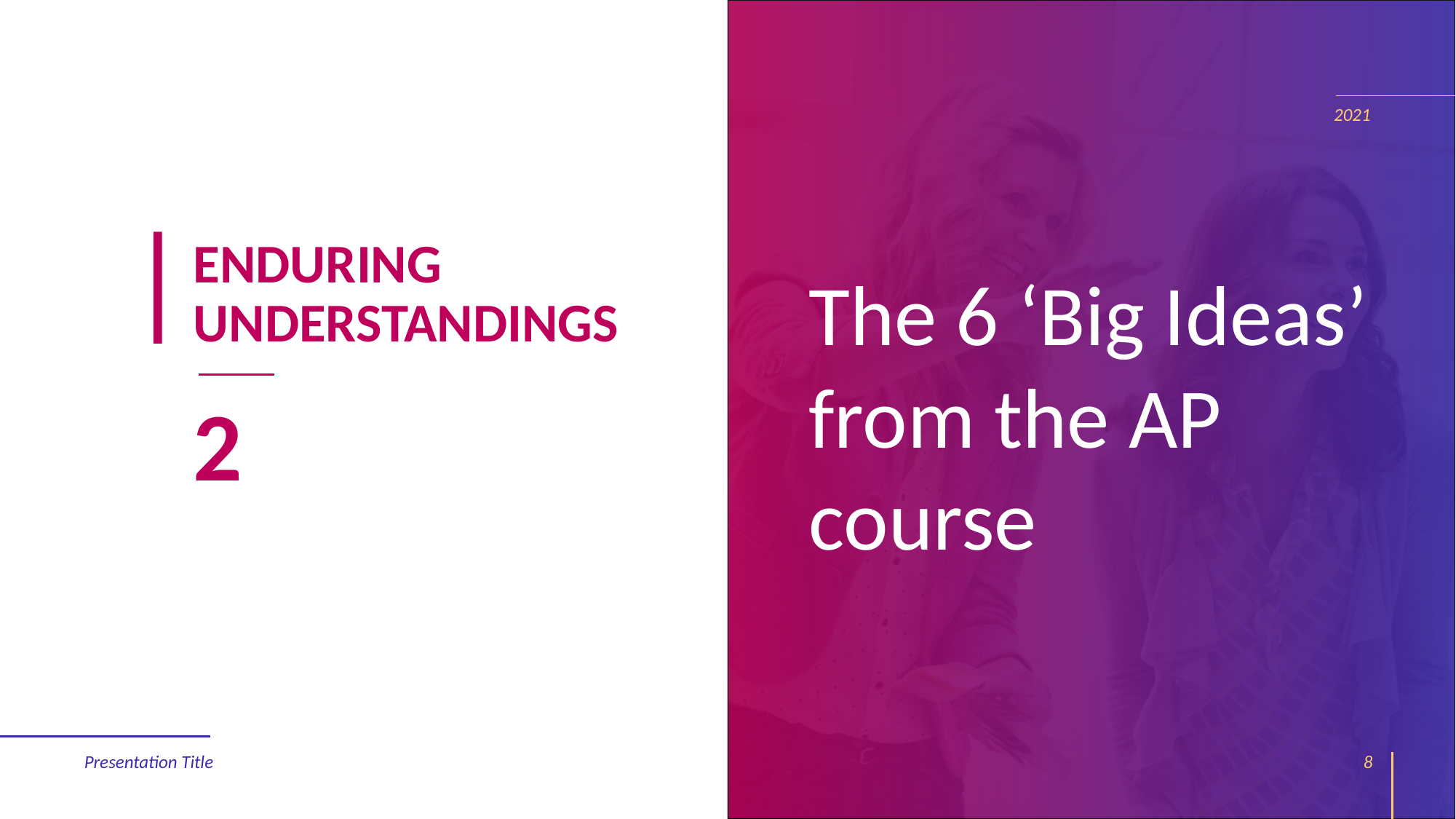

2021
# ENDURING UNDERSTANDINGS
The 6 ‘Big Ideas’ from the AP course
2
Presentation Title
8